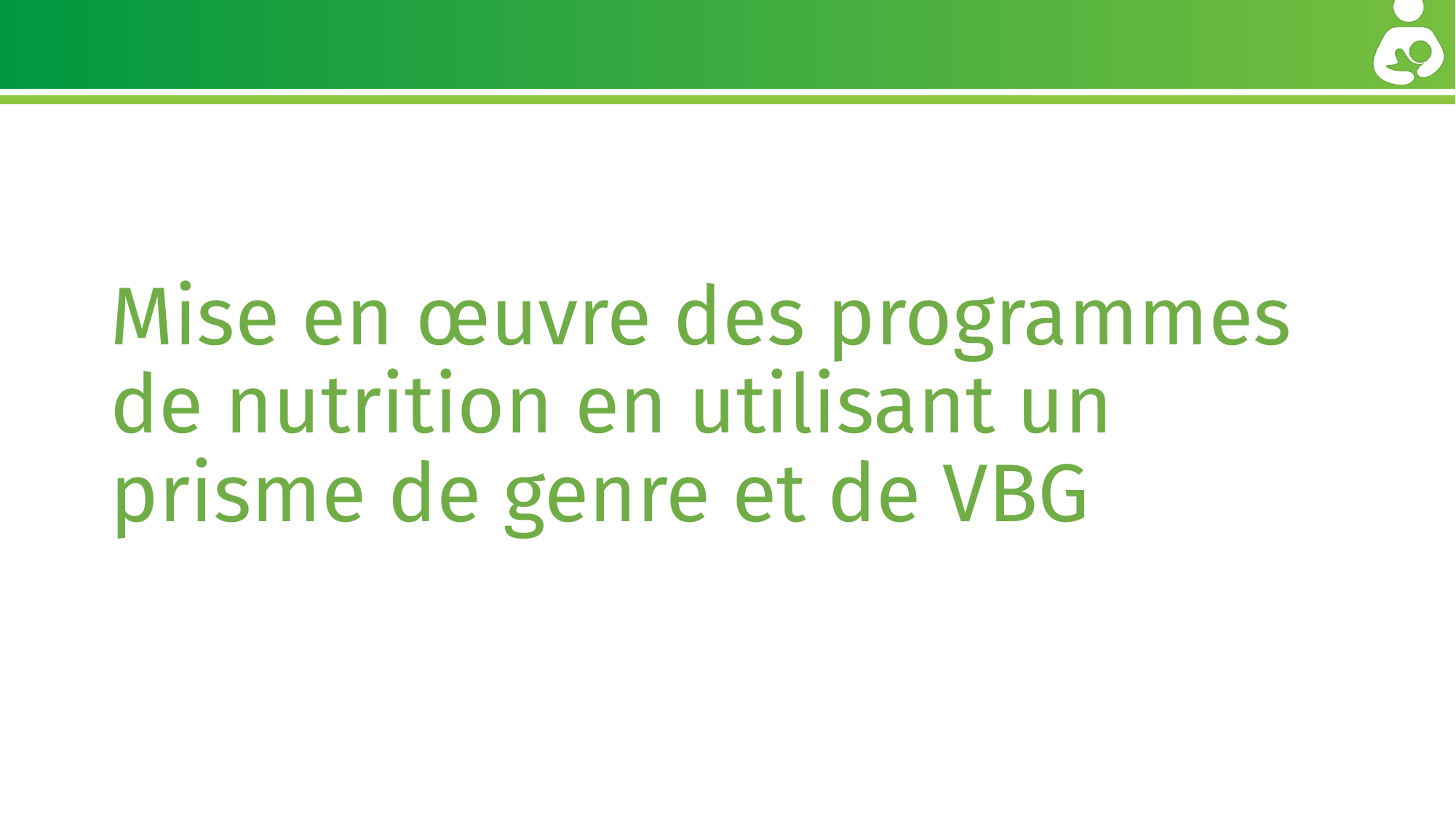

# Mise en œuvre des programmes de nutrition en utilisant un prisme de genre et de VBG